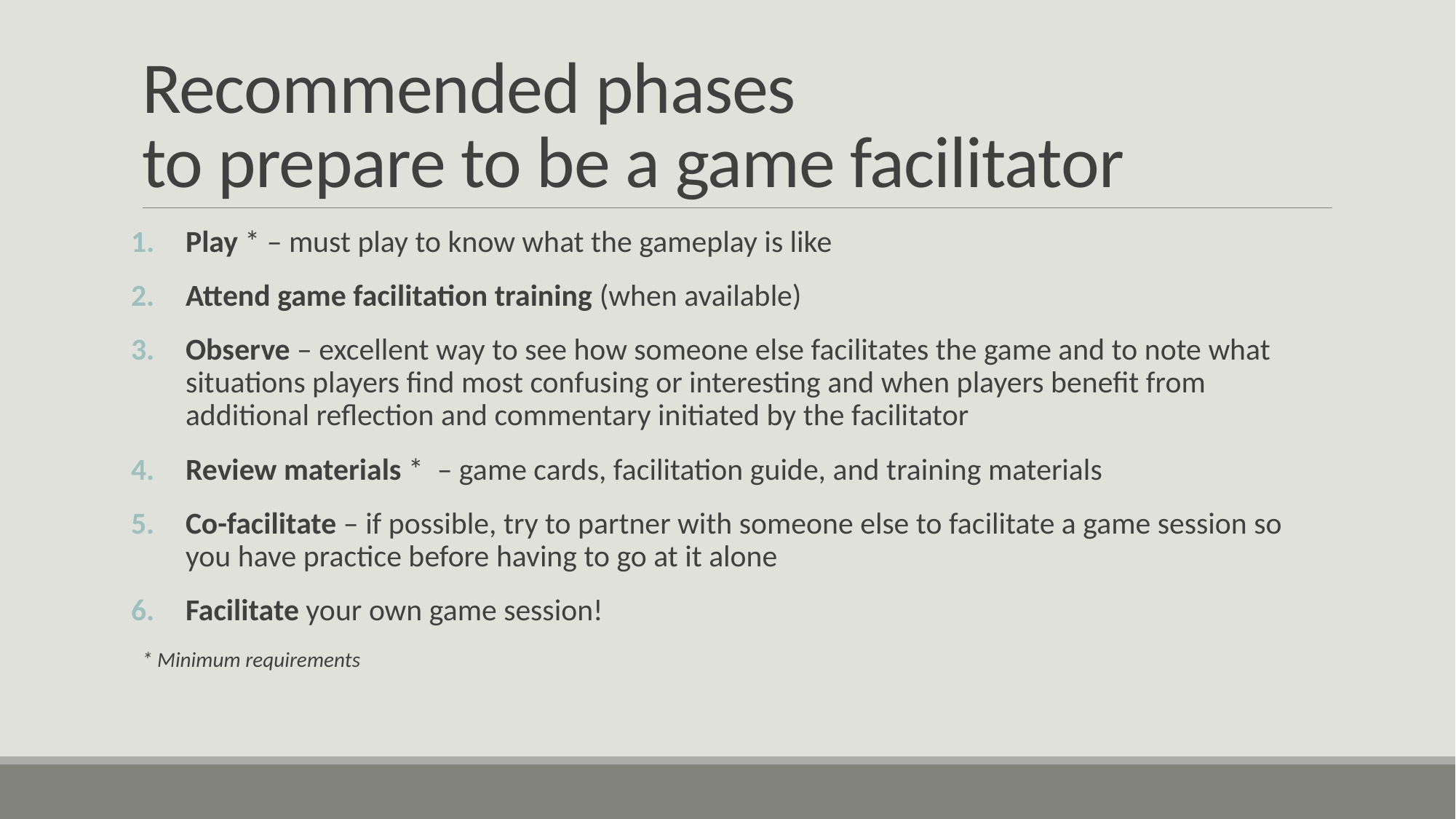

# Recommended phases to prepare to be a game facilitator
Play * – must play to know what the gameplay is like
Attend game facilitation training (when available)
Observe – excellent way to see how someone else facilitates the game and to note what situations players find most confusing or interesting and when players benefit from additional reflection and commentary initiated by the facilitator
Review materials *  – game cards, facilitation guide, and training materials
Co-facilitate – if possible, try to partner with someone else to facilitate a game session so you have practice before having to go at it alone
Facilitate your own game session!
* Minimum requirements